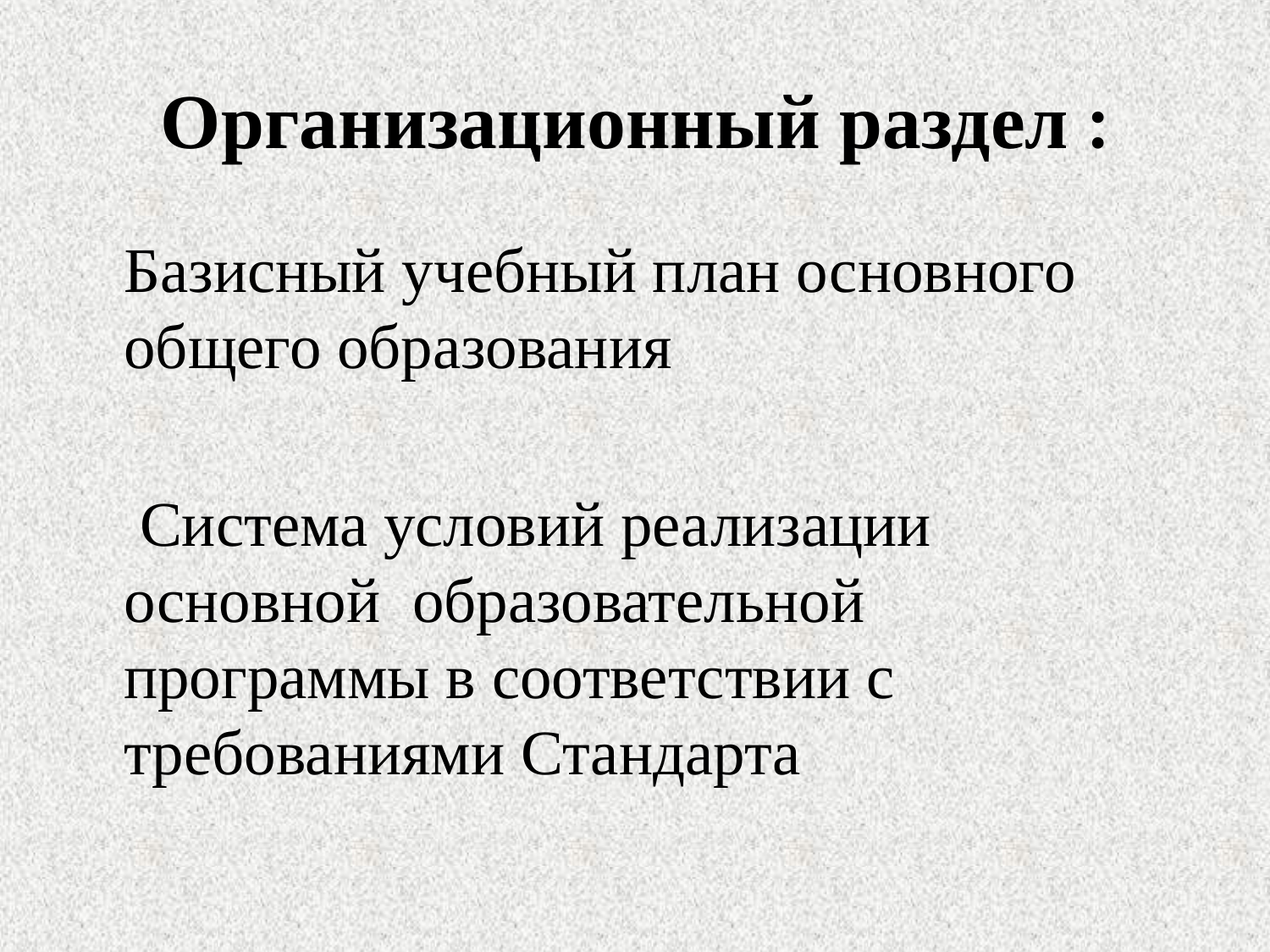

# Организационный раздел :
   Базисный учебный план основного общего образования

    Система условий реализации основной  образовательной  программы в соответствии с требованиями Стандарта